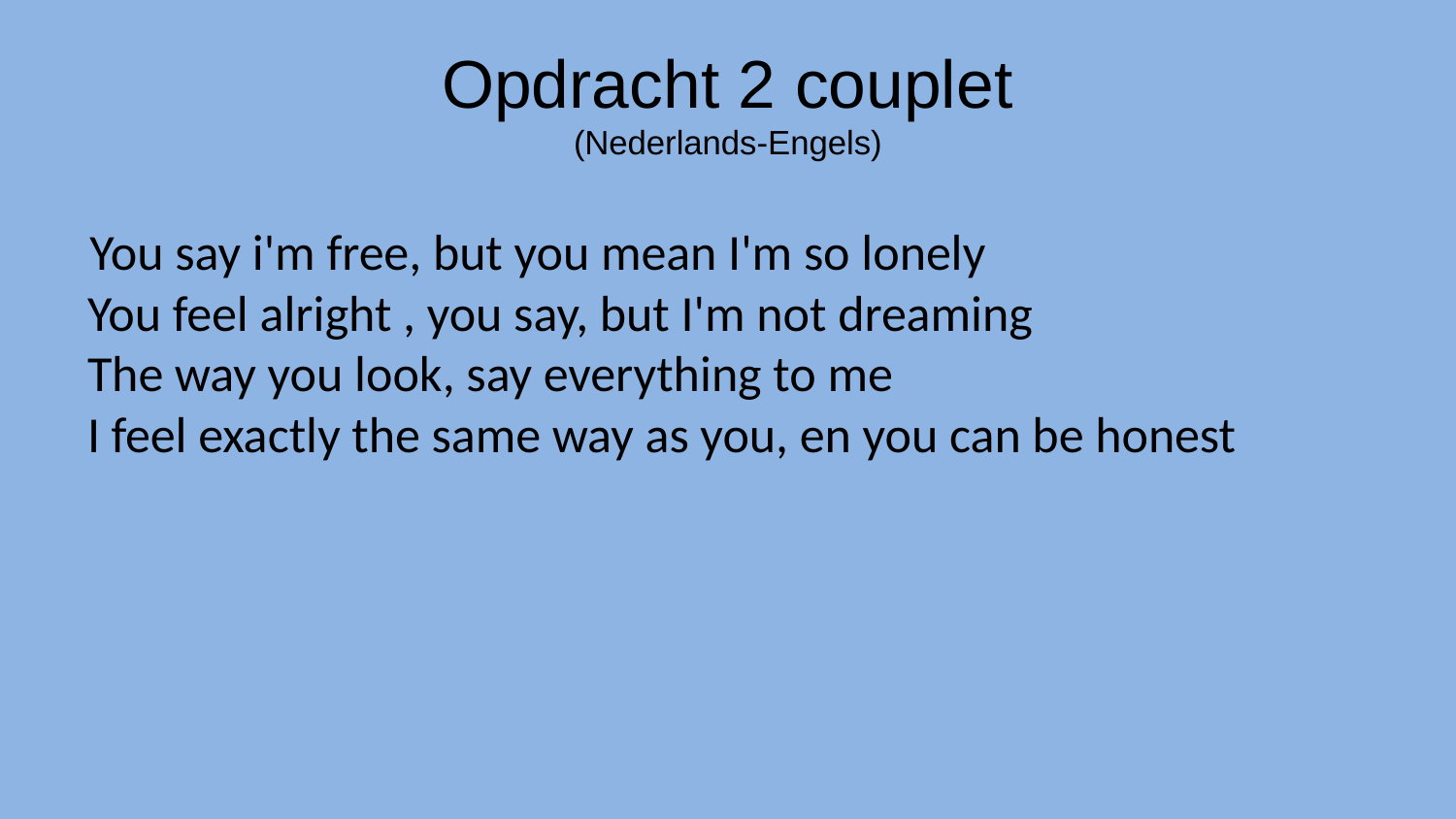

# Opdracht 2 couplet (Nederlands-Engels)
You say i'm free, but you mean I'm so lonely
You feel alright , you say, but I'm not dreaming
The way you look, say everything to me
I feel exactly the same way as you, en you can be honest